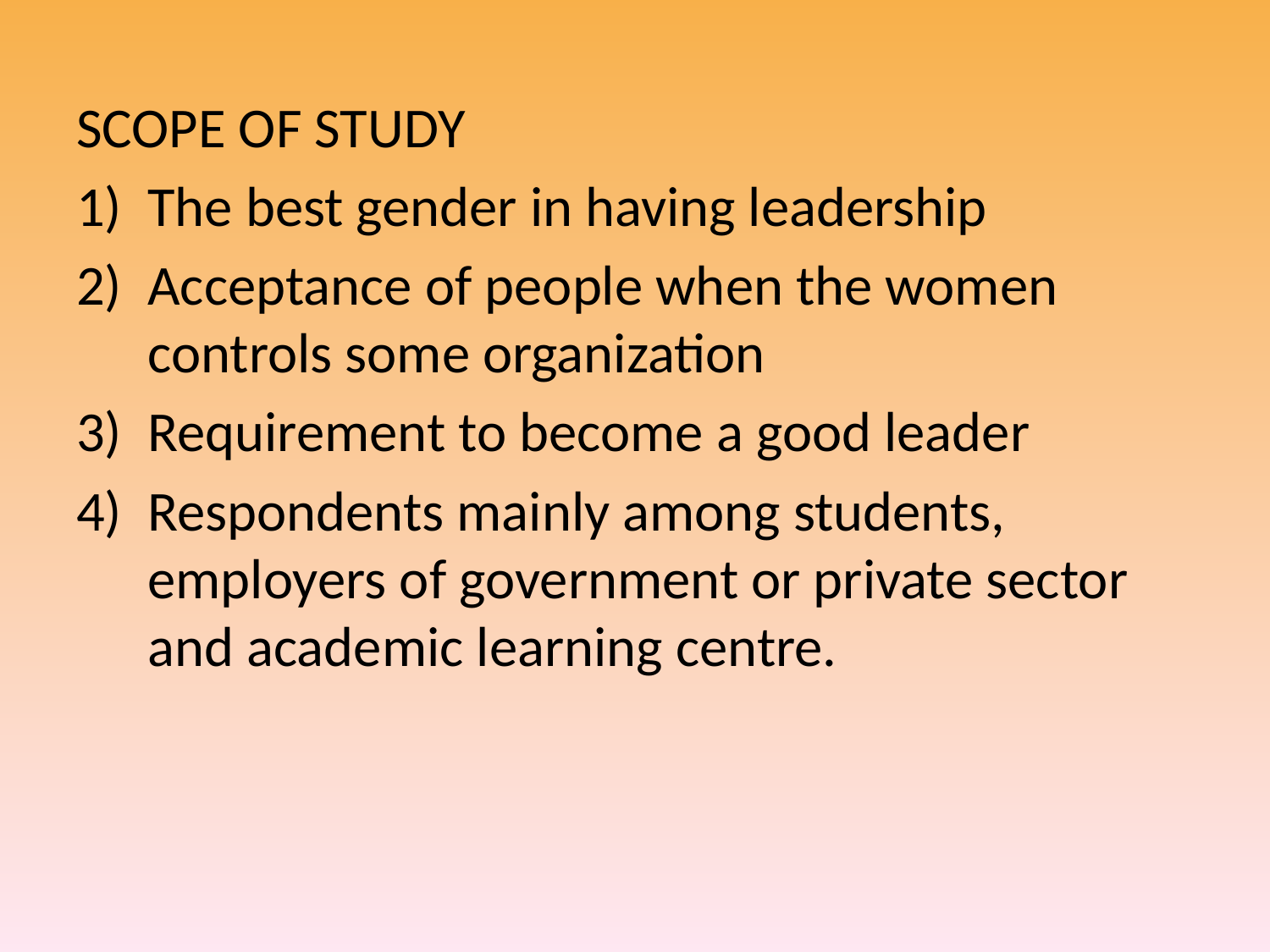

SCOPE OF STUDY
The best gender in having leadership
Acceptance of people when the women controls some organization
Requirement to become a good leader
Respondents mainly among students, employers of government or private sector and academic learning centre.